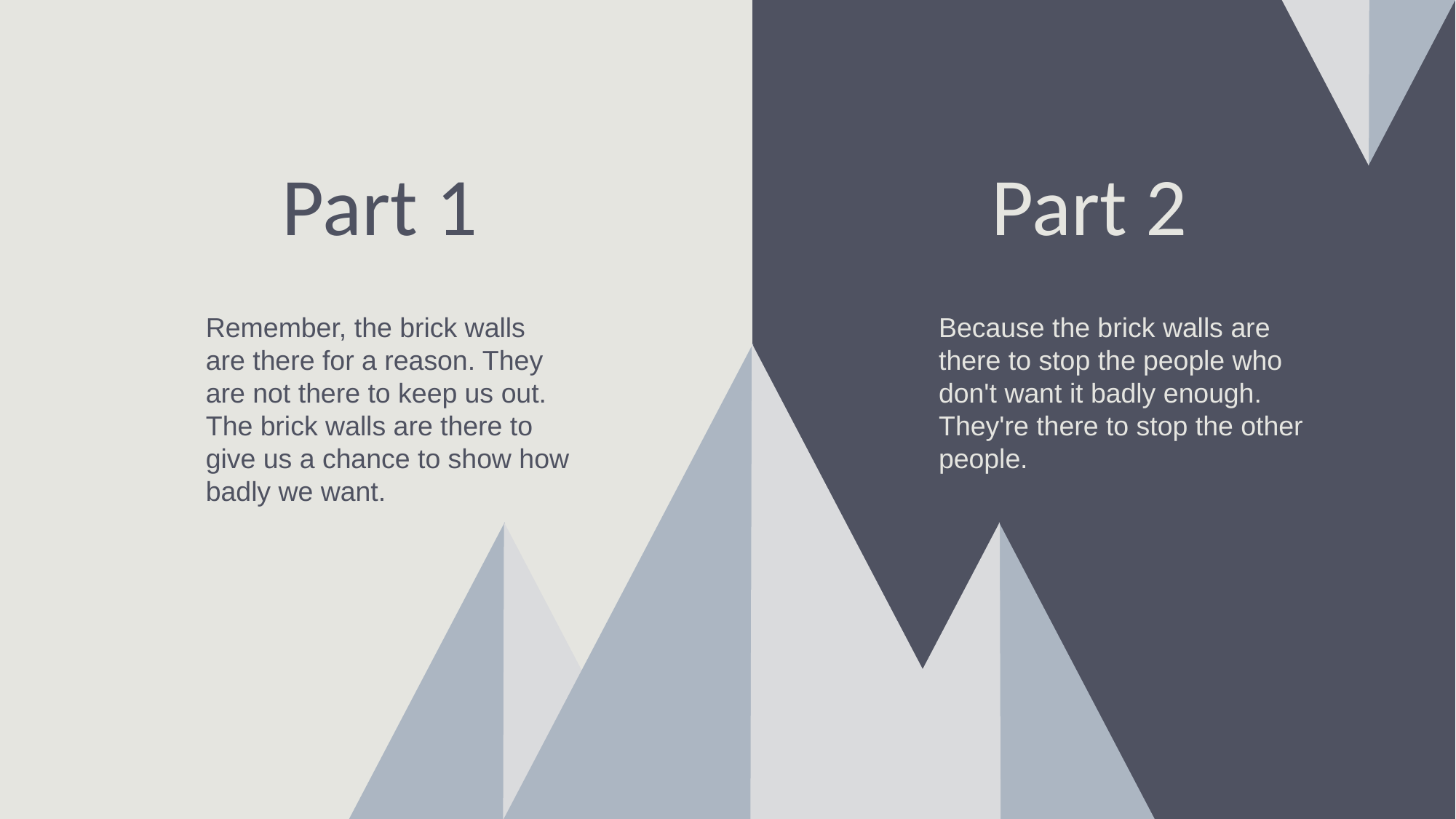

Part 1
Part 2
Remember, the brick walls are there for a reason. They are not there to keep us out. The brick walls are there to give us a chance to show how badly we want.
Because the brick walls are there to stop the people who don't want it badly enough. They're there to stop the other people.